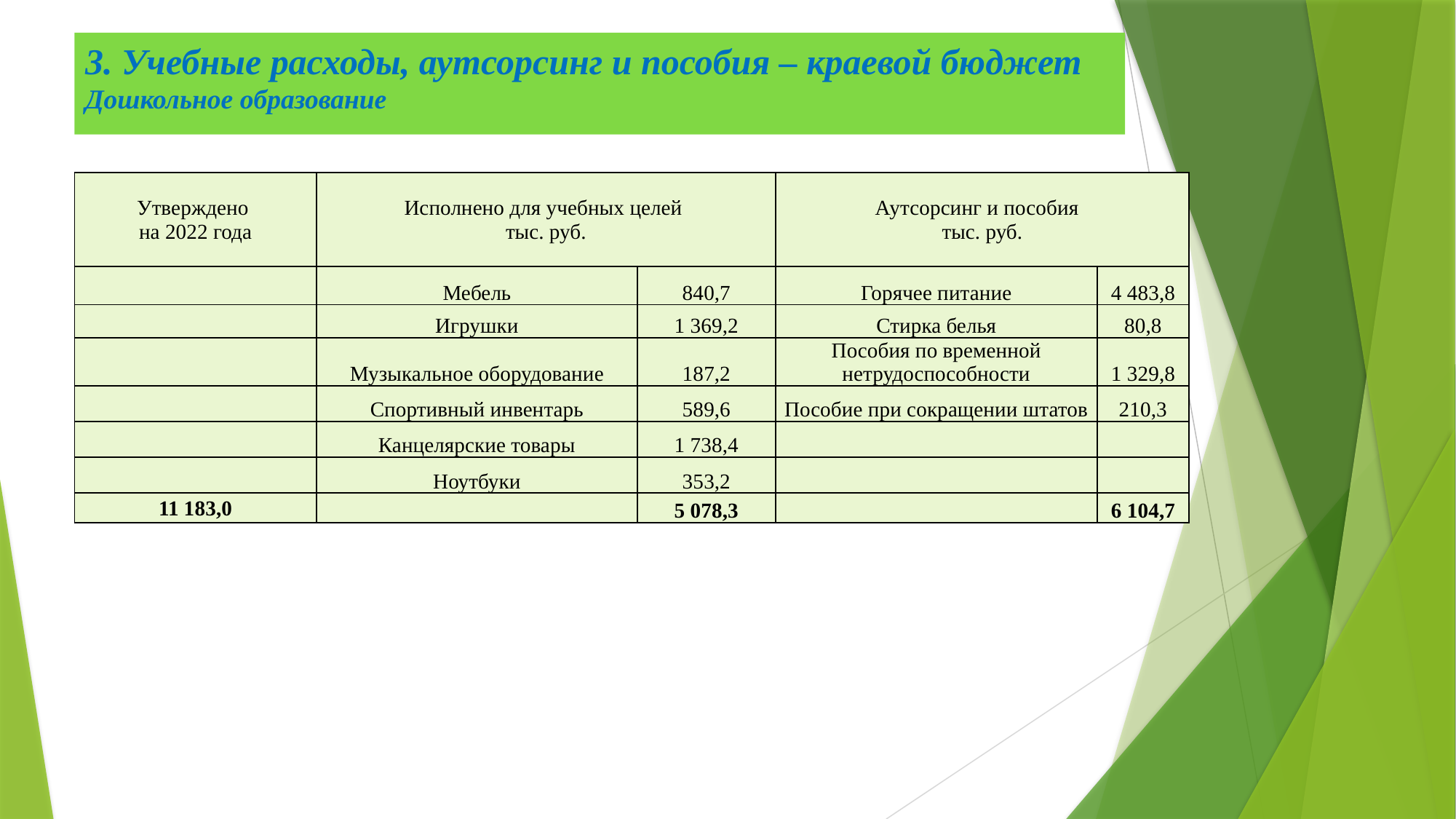

3. Учебные расходы, аутсорсинг и пособия – краевой бюджет
Дошкольное образование
| Утверждено на 2022 года | Исполнено для учебных целей тыс. руб. |  | Аутсорсинг и пособия тыс. руб. |  |
| --- | --- | --- | --- | --- |
|  | Мебель | 840,7 | Горячее питание | 4 483,8 |
|  | Игрушки | 1 369,2 | Стирка белья | 80,8 |
|  | Музыкальное оборудование | 187,2 | Пособия по временной нетрудоспособности | 1 329,8 |
|  | Спортивный инвентарь | 589,6 | Пособие при сокращении штатов | 210,3 |
|  | Канцелярские товары | 1 738,4 |  |  |
|  | Ноутбуки | 353,2 |  |  |
| 11 183,0 |  | 5 078,3 |  | 6 104,7 |